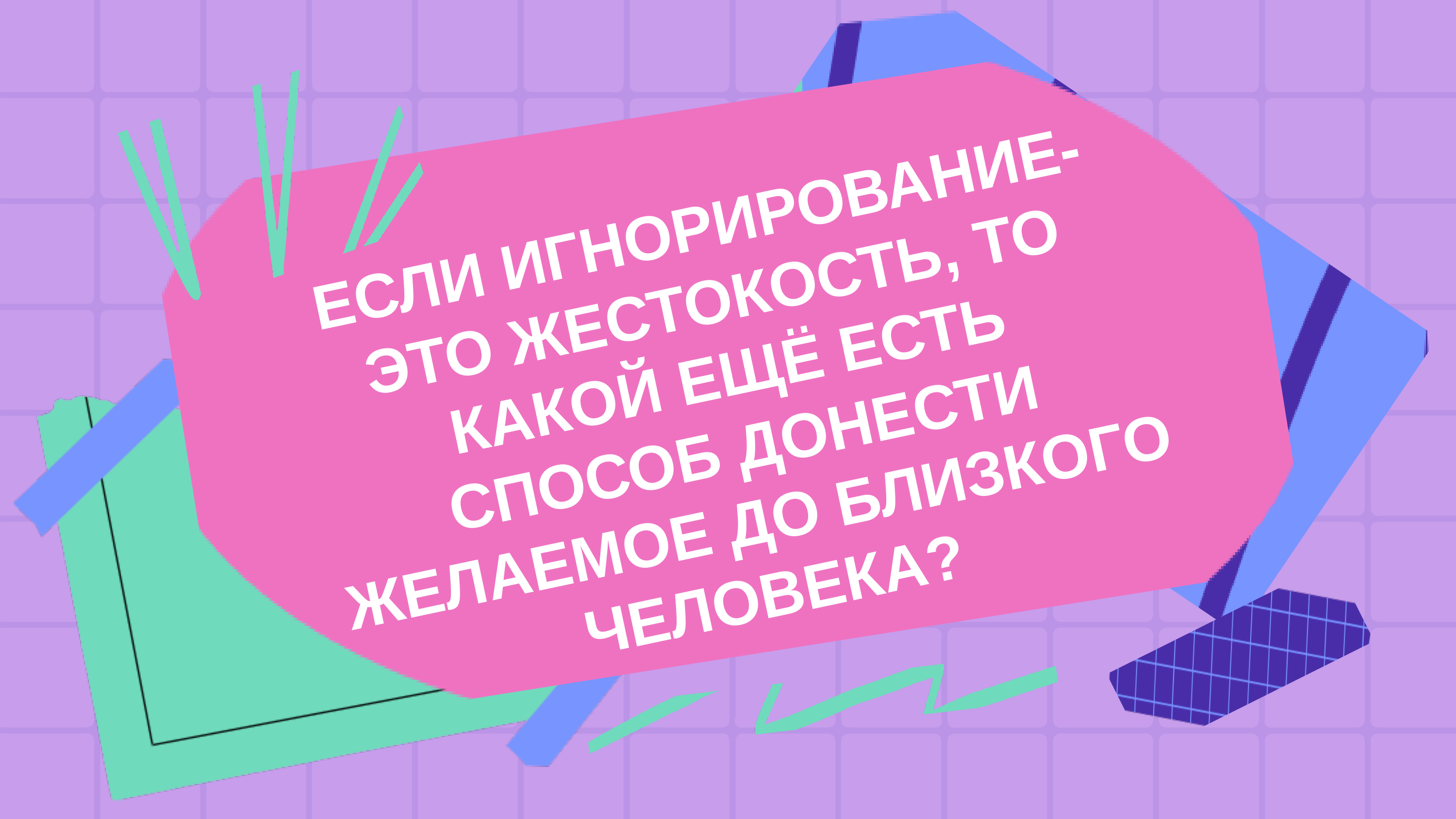

ЕСЛИ ИГНОРИРОВАНИЕ- ЭТО ЖЕСТОКОСТЬ, ТО КАКОЙ ЕЩЁ ЕСТЬ СПОСОБ ДОНЕСТИ ЖЕЛАЕМОЕ ДО БЛИЗКОГО ЧЕЛОВЕКА?